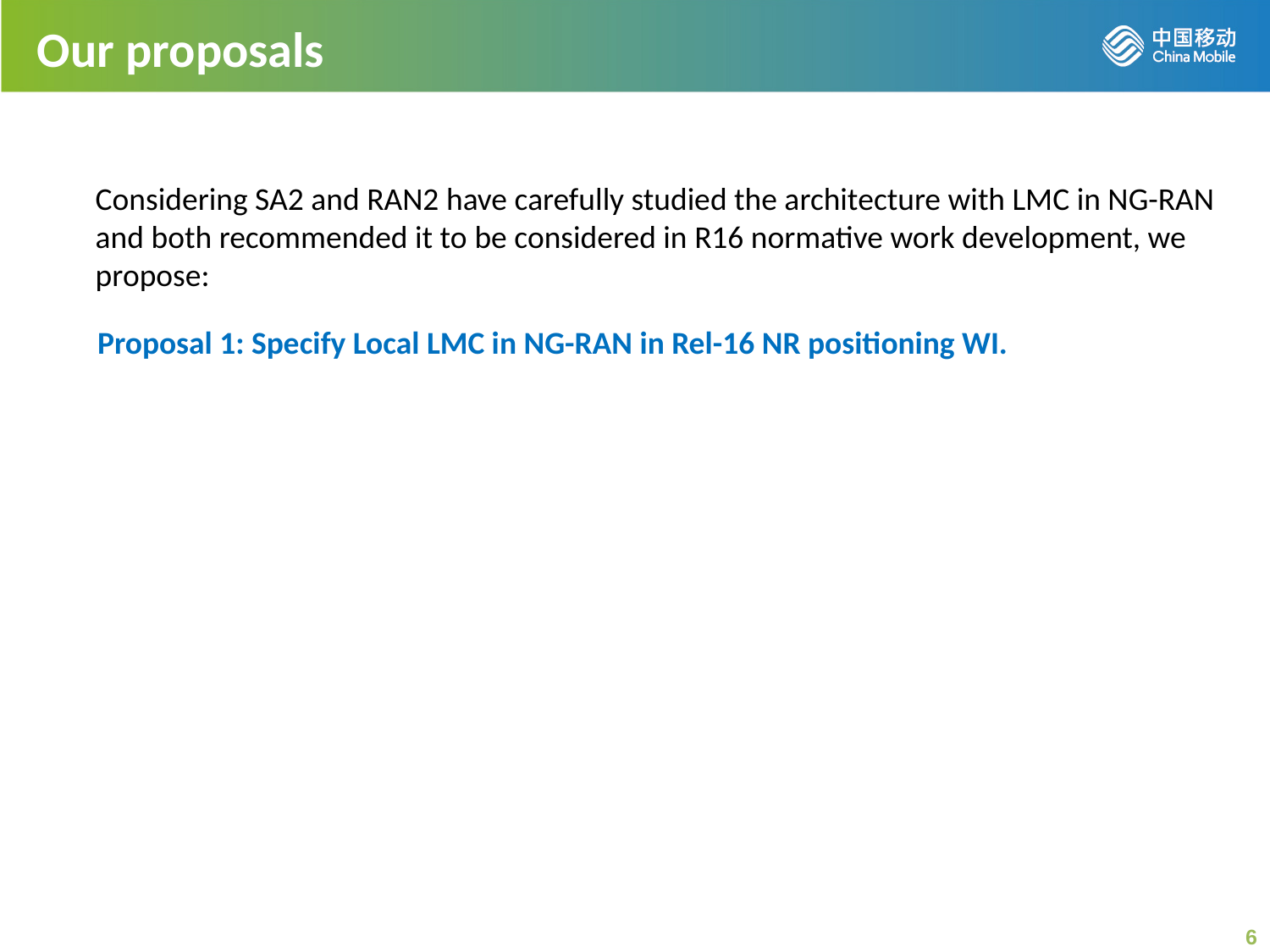

Our proposals

Considering SA2 and RAN2 have carefully studied the architecture with LMC in NG-RAN and both recommended it to be considered in R16 normative work development, we propose:
Proposal 1: Specify Local LMC in NG-RAN in Rel-16 NR positioning WI.